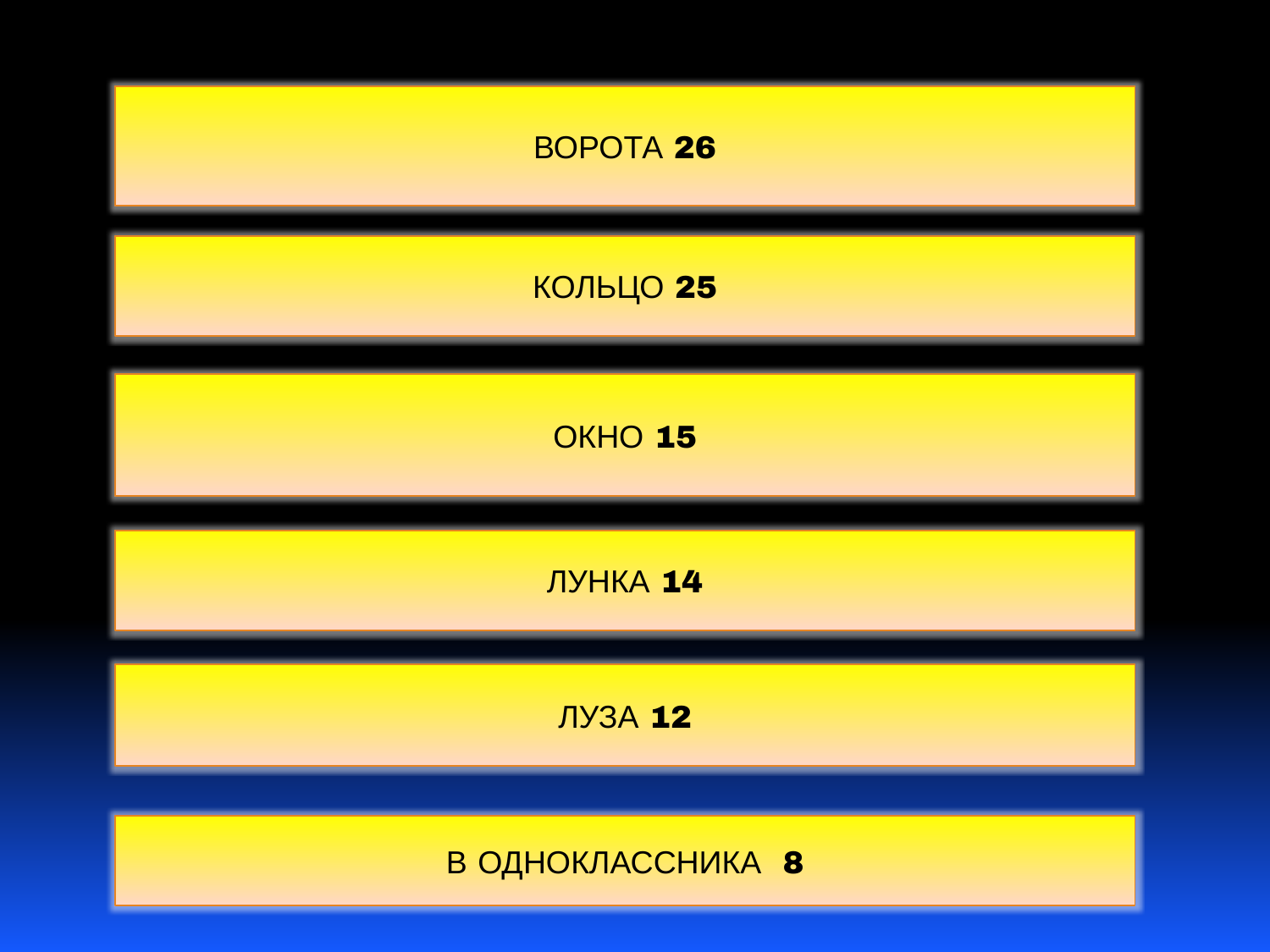

ВОРОТА 26
КОЛЬЦО 25
ОКНО 15
ЛУНКА 14
ЛУЗА 12
В ОДНОКЛАССНИКА  8